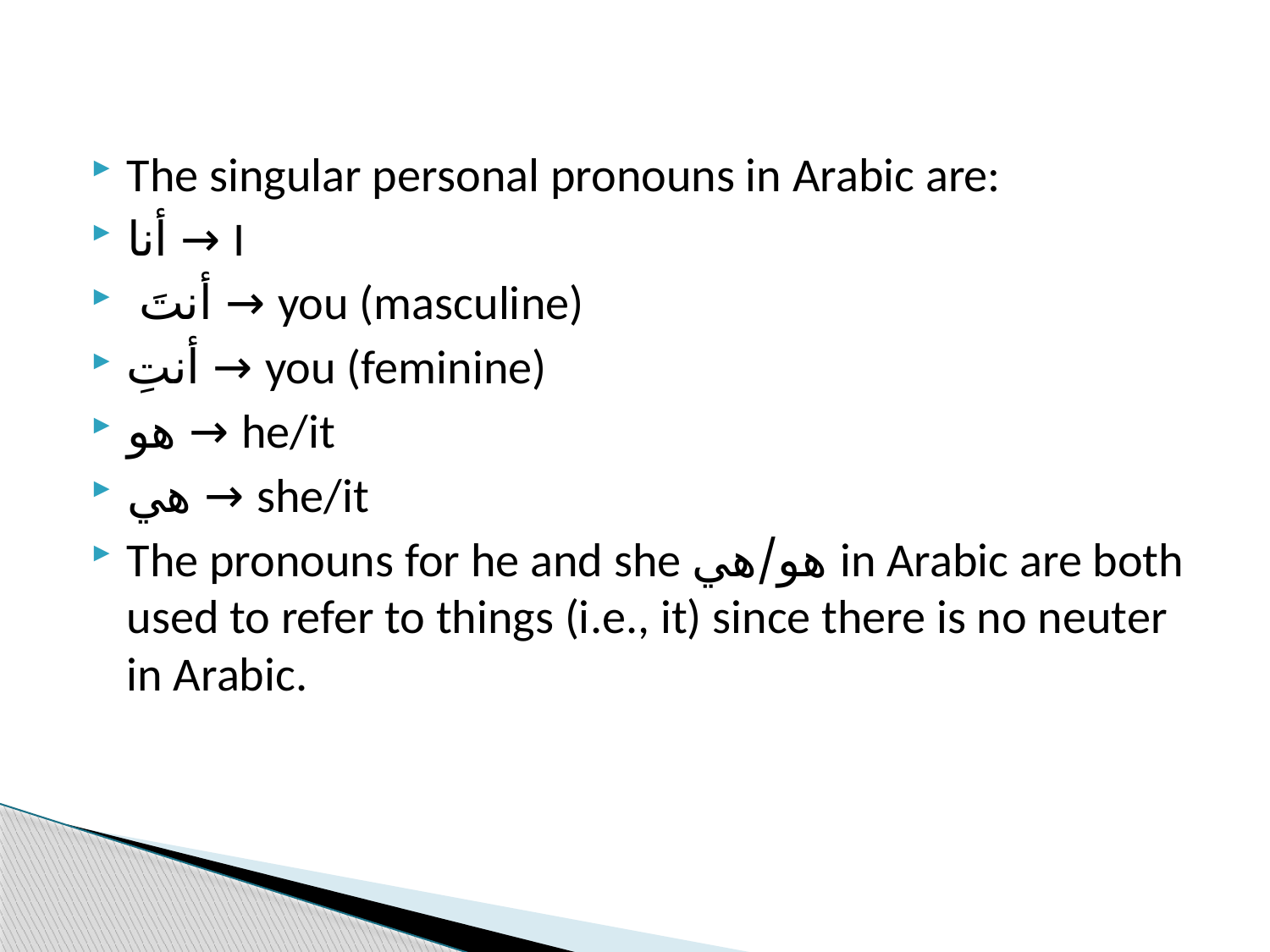

The singular personal pronouns in Arabic are:
أنا → I
 أنتَ → you (masculine)
أنتِ → you (feminine)
هو → he/it
هي → she/it
The pronouns for he and she هو/هي in Arabic are both used to refer to things (i.e., it) since there is no neuter in Arabic.